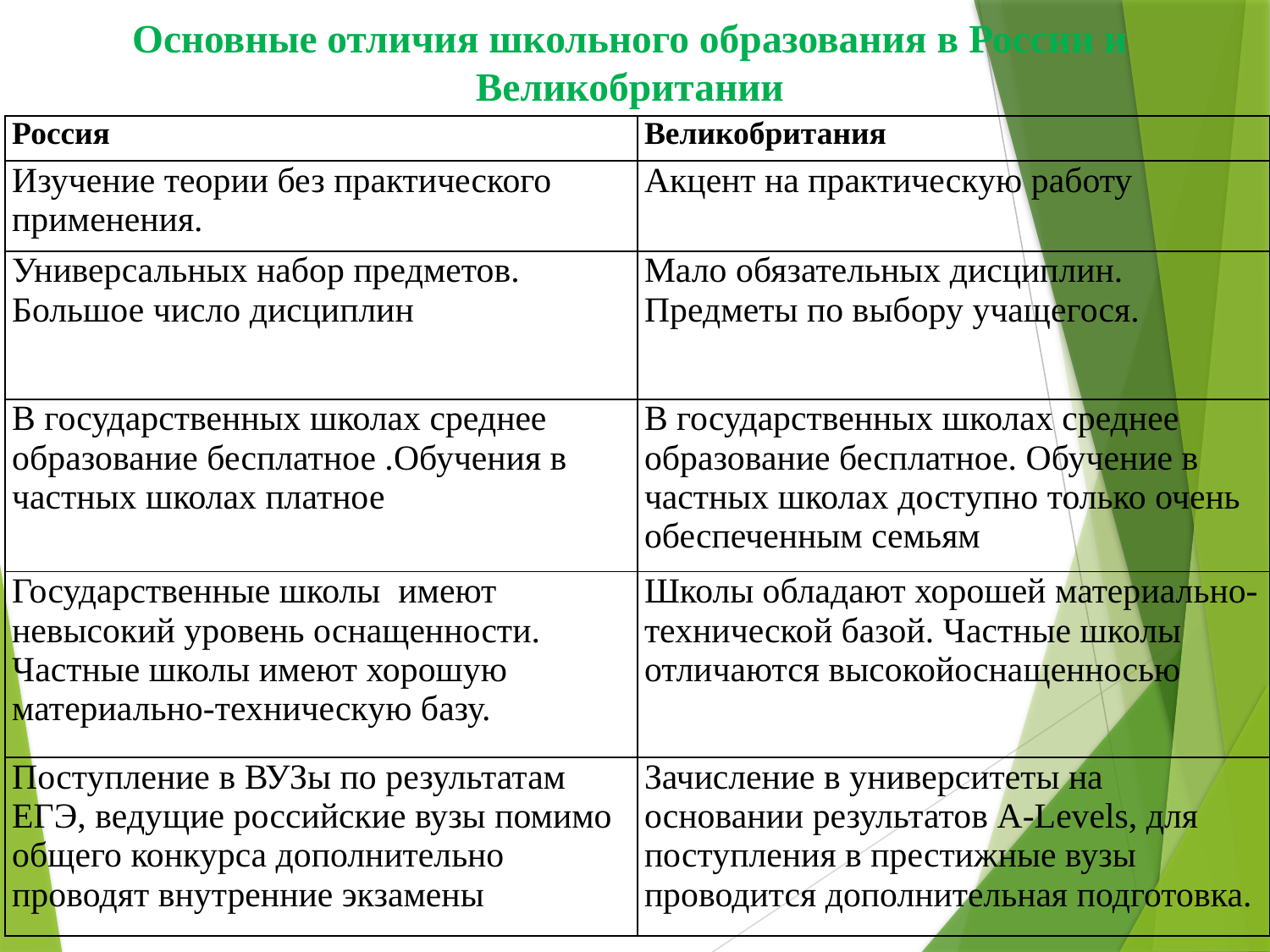

# Основные отличия школьного образования в России и Великобритании
| Россия | Великобритания |
| --- | --- |
| Изучение теории без практического применения. | Акцент на практическую работу |
| Универсальных набор предметов. Большое число дисциплин | Мало обязательных дисциплин. Предметы по выбору учащегося. |
| В государственных школах среднее образование бесплатное .Обучения в частных школах платное | В государственных школах среднее образование бесплатное. Обучение в частных школах доступно только очень обеспеченным семьям |
| Государственные школы имеют невысокий уровень оснащенности. Частные школы имеют хорошую материально-техническую базу. | Школы обладают хорошей материально-технической базой. Частные школы отличаются высокойоснащенносью |
| Поступление в ВУЗы по результатам ЕГЭ, ведущие российские вузы помимо общего конкурса дополнительно проводят внутренние экзамены | Зачисление в университеты на основании результатов A-Levels, для поступления в престижные вузы проводится дополнительная подготовка. |